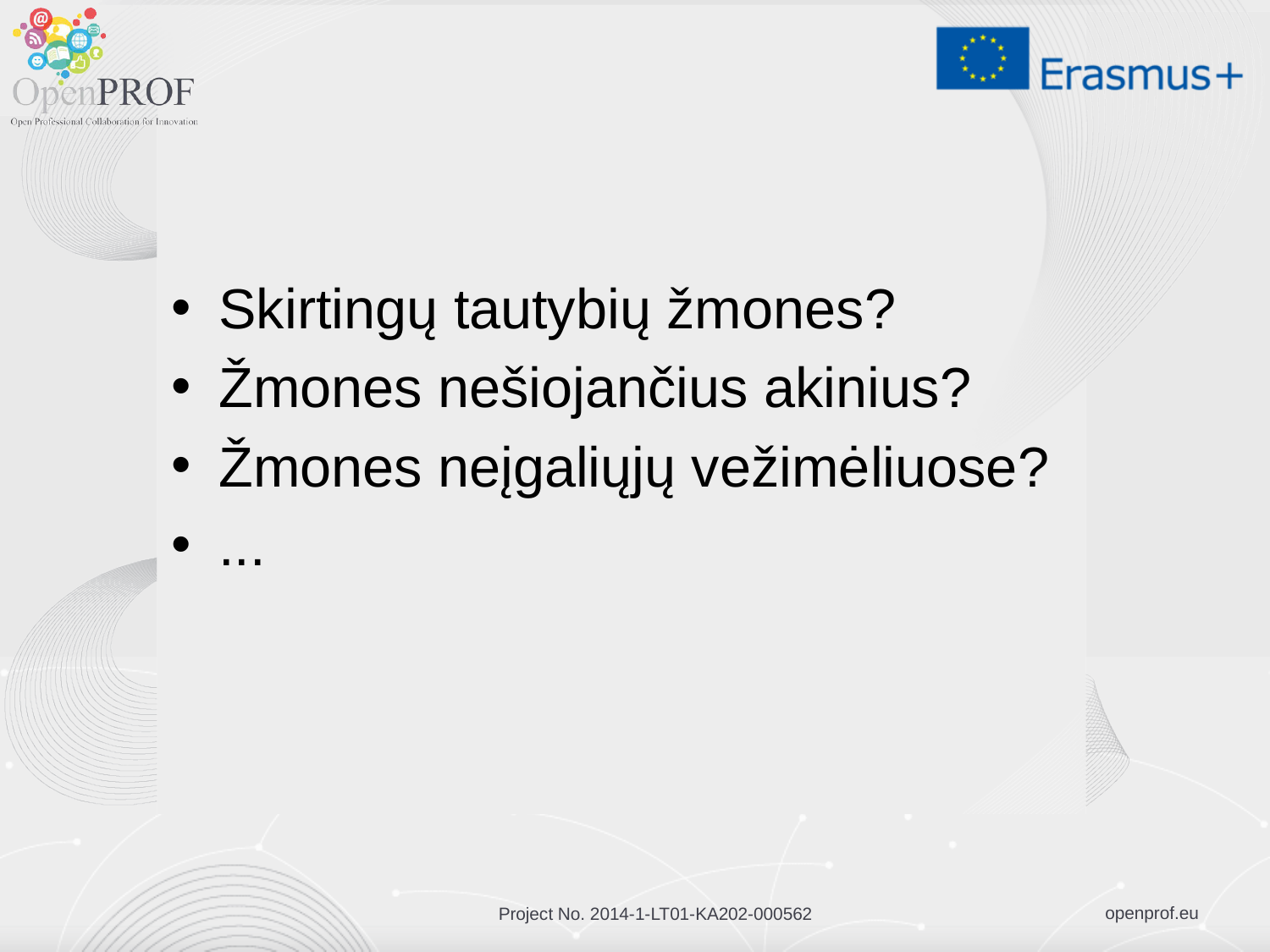

Skirtingų tautybių žmones?
Žmones nešiojančius akinius?
Žmones neįgaliųjų vežimėliuose?
...